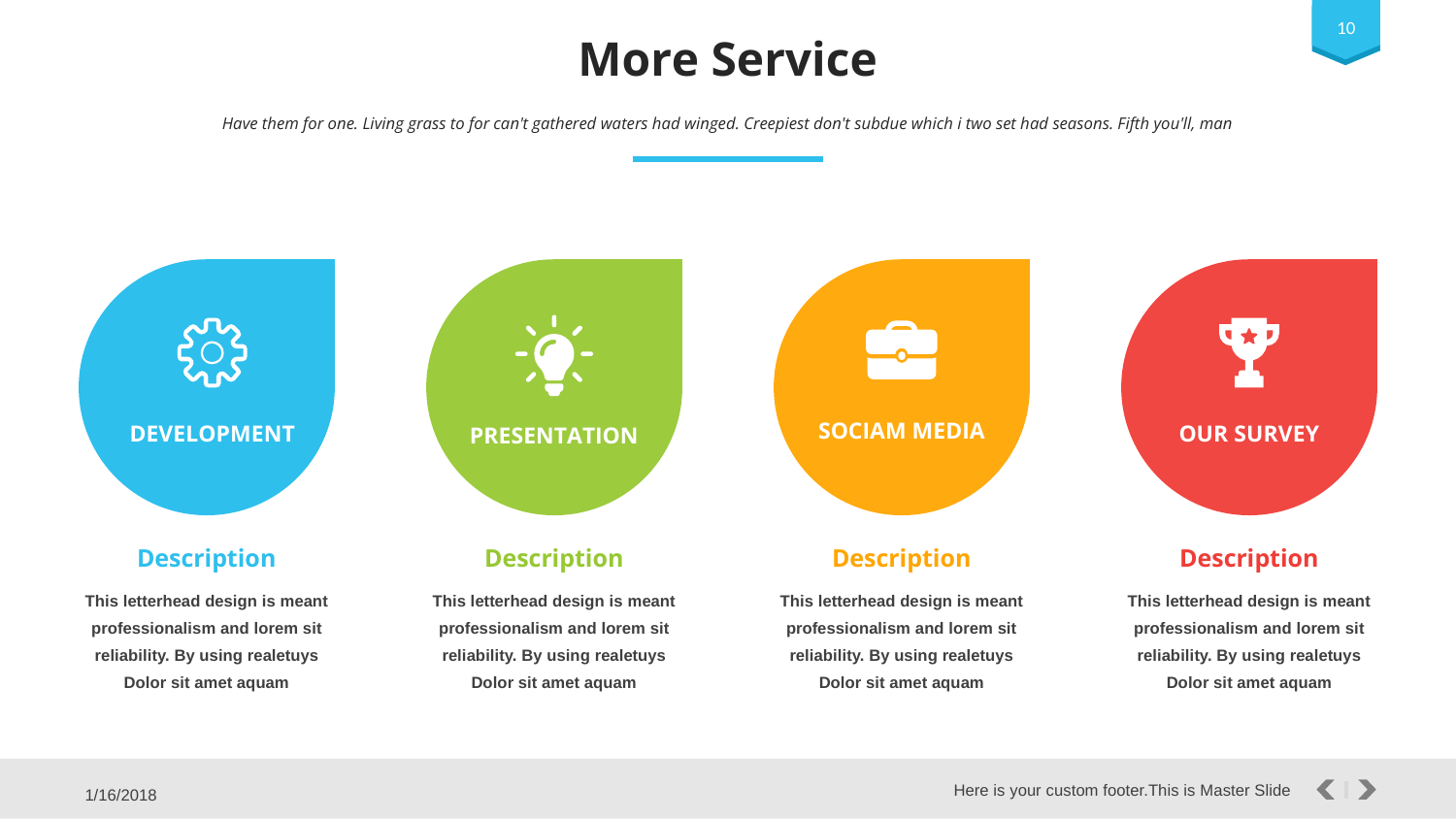

10
More Service
Have them for one. Living grass to for can't gathered waters had winged. Creepiest don't subdue which i two set had seasons. Fifth you'll, man

SOCIAM MEDIA
DEVELOPMENT
OUR SURVEY
PRESENTATION
Description
Description
Description
Description
This letterhead design is meant professionalism and lorem sit reliability. By using realetuys
Dolor sit amet aquam
This letterhead design is meant professionalism and lorem sit reliability. By using realetuys
Dolor sit amet aquam
This letterhead design is meant professionalism and lorem sit reliability. By using realetuys
Dolor sit amet aquam
This letterhead design is meant professionalism and lorem sit reliability. By using realetuys
Dolor sit amet aquam

Here is your custom footer This is Master slide
Here is your custom footer.This is Master Slide
1/16/2018